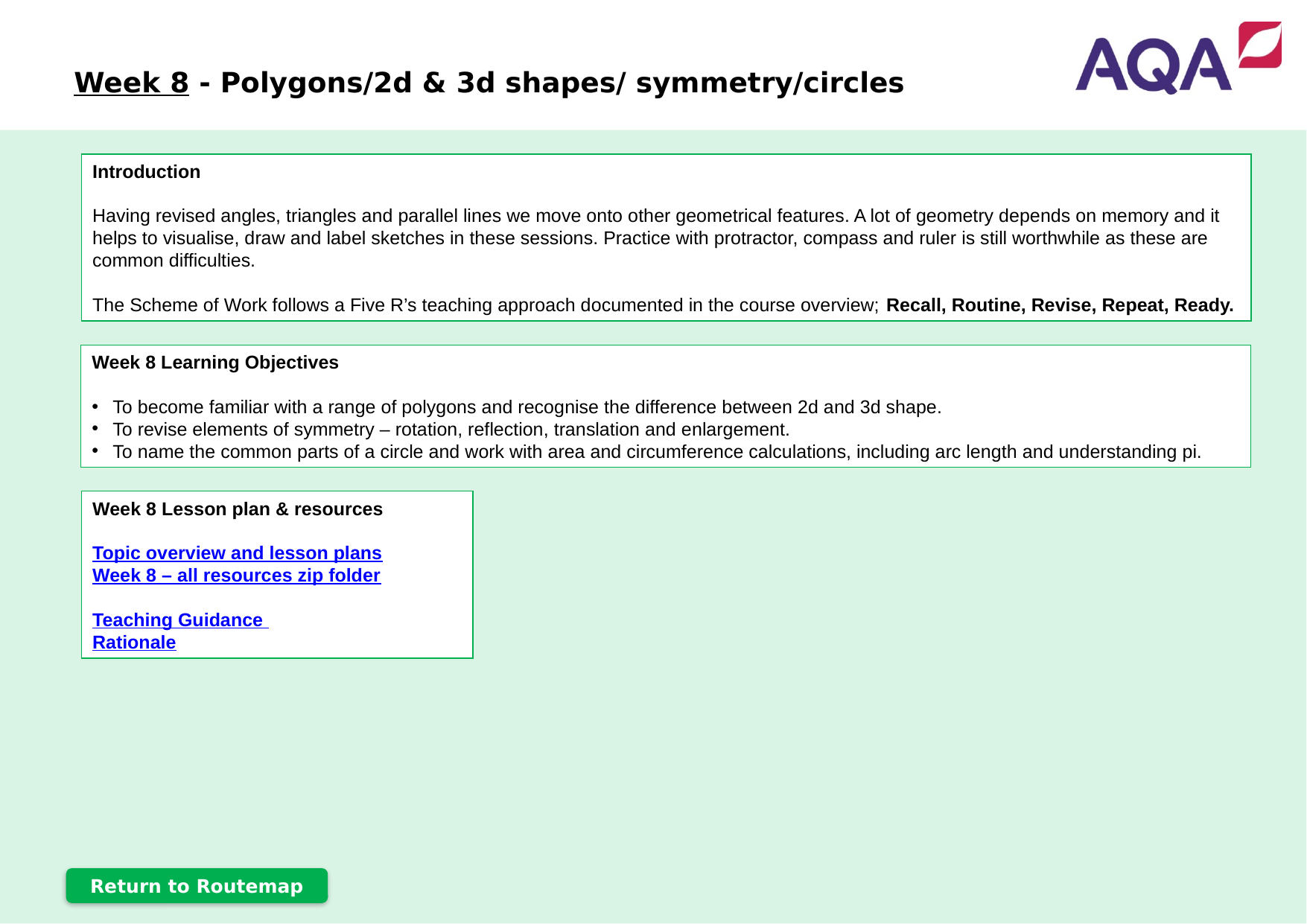

Week 8 - Polygons/2d & 3d shapes/ symmetry/circles
Introduction

Having revised angles, triangles and parallel lines we move onto other geometrical features. A lot of geometry depends on memory and it helps to visualise, draw and label sketches in these sessions. Practice with protractor, compass and ruler is still worthwhile as these are common difficulties.

The Scheme of Work follows a Five R’s teaching approach documented in the course overview; Recall, Routine, Revise, Repeat, Ready.
Week 8 Learning Objectives

To become familiar with a range of polygons and recognise the difference between 2d and 3d shape.
To revise elements of symmetry – rotation, reflection, translation and enlargement.
To name the common parts of a circle and work with area and circumference calculations, including arc length and understanding pi.
Week 8 Lesson plan & resources

Topic overview and lesson plans
Week 8 – all resources zip folder

Teaching Guidance
Rationale